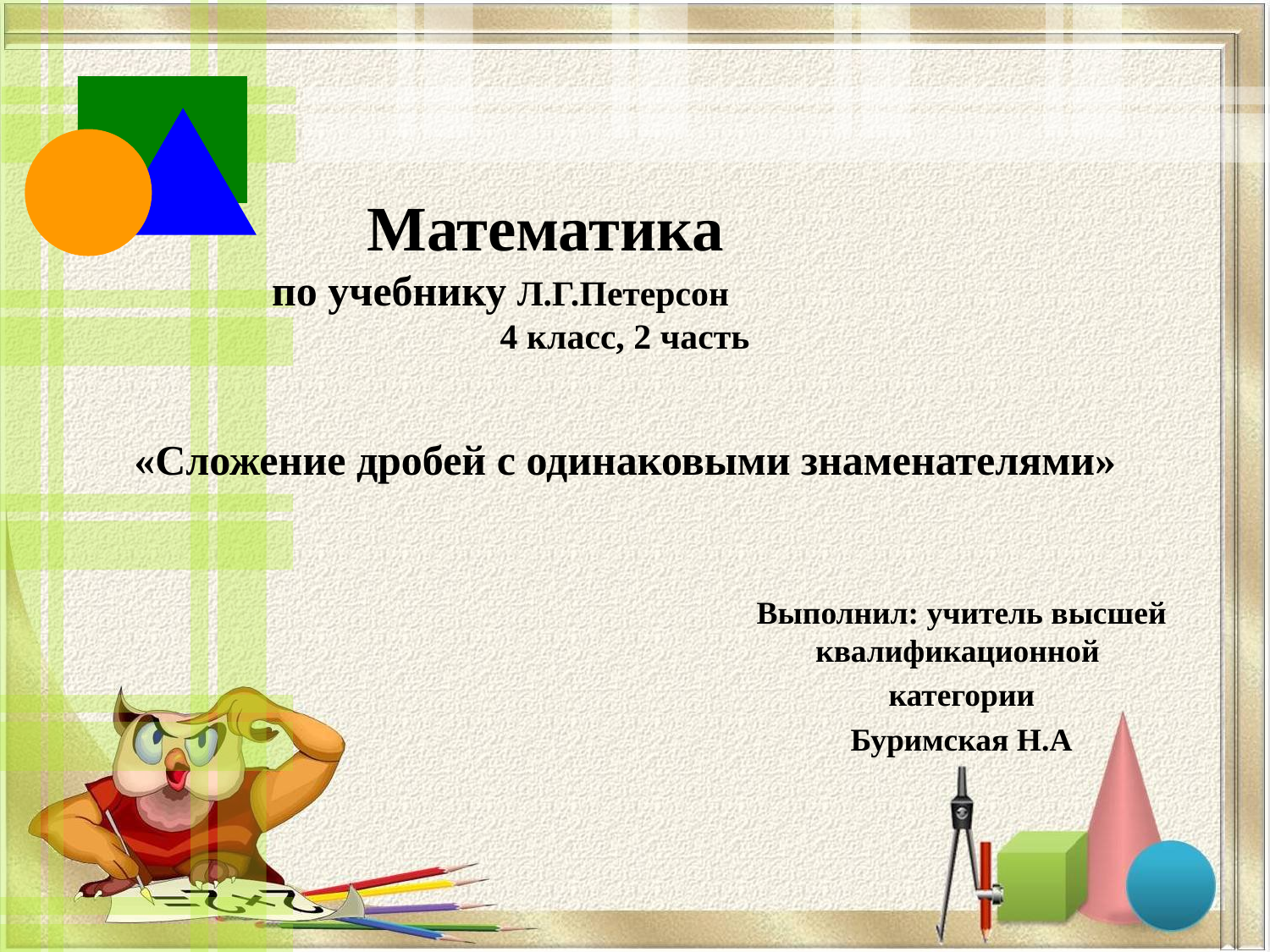

# Математика по учебнику Л.Г.Петерсон 4 класс, 2 часть «Сложение дробей с одинаковыми знаменателями»
Выполнил: учитель высшей квалификационной
категории
Буримская Н.А